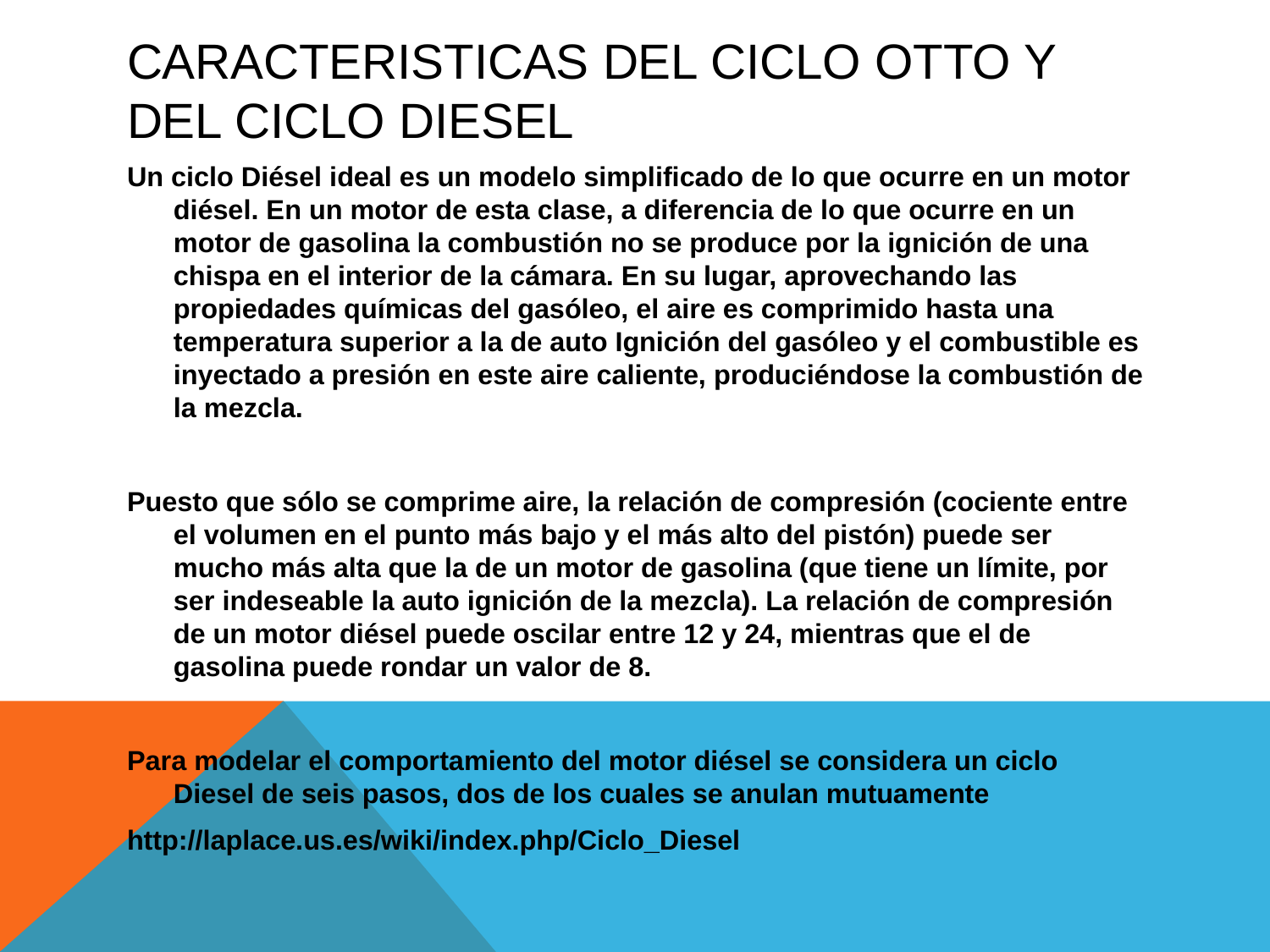

# CARACTERISTICAS DEL CICLO OTTO Y DEL CICLO DIESEL
Un ciclo Diésel ideal es un modelo simplificado de lo que ocurre en un motor diésel. En un motor de esta clase, a diferencia de lo que ocurre en un motor de gasolina la combustión no se produce por la ignición de una chispa en el interior de la cámara. En su lugar, aprovechando las propiedades químicas del gasóleo, el aire es comprimido hasta una temperatura superior a la de auto Ignición del gasóleo y el combustible es inyectado a presión en este aire caliente, produciéndose la combustión de la mezcla.

Puesto que sólo se comprime aire, la relación de compresión (cociente entre el volumen en el punto más bajo y el más alto del pistón) puede ser mucho más alta que la de un motor de gasolina (que tiene un límite, por ser indeseable la auto ignición de la mezcla). La relación de compresión de un motor diésel puede oscilar entre 12 y 24, mientras que el de gasolina puede rondar un valor de 8.

Para modelar el comportamiento del motor diésel se considera un ciclo Diesel de seis pasos, dos de los cuales se anulan mutuamente
http://laplace.us.es/wiki/index.php/Ciclo_Diesel